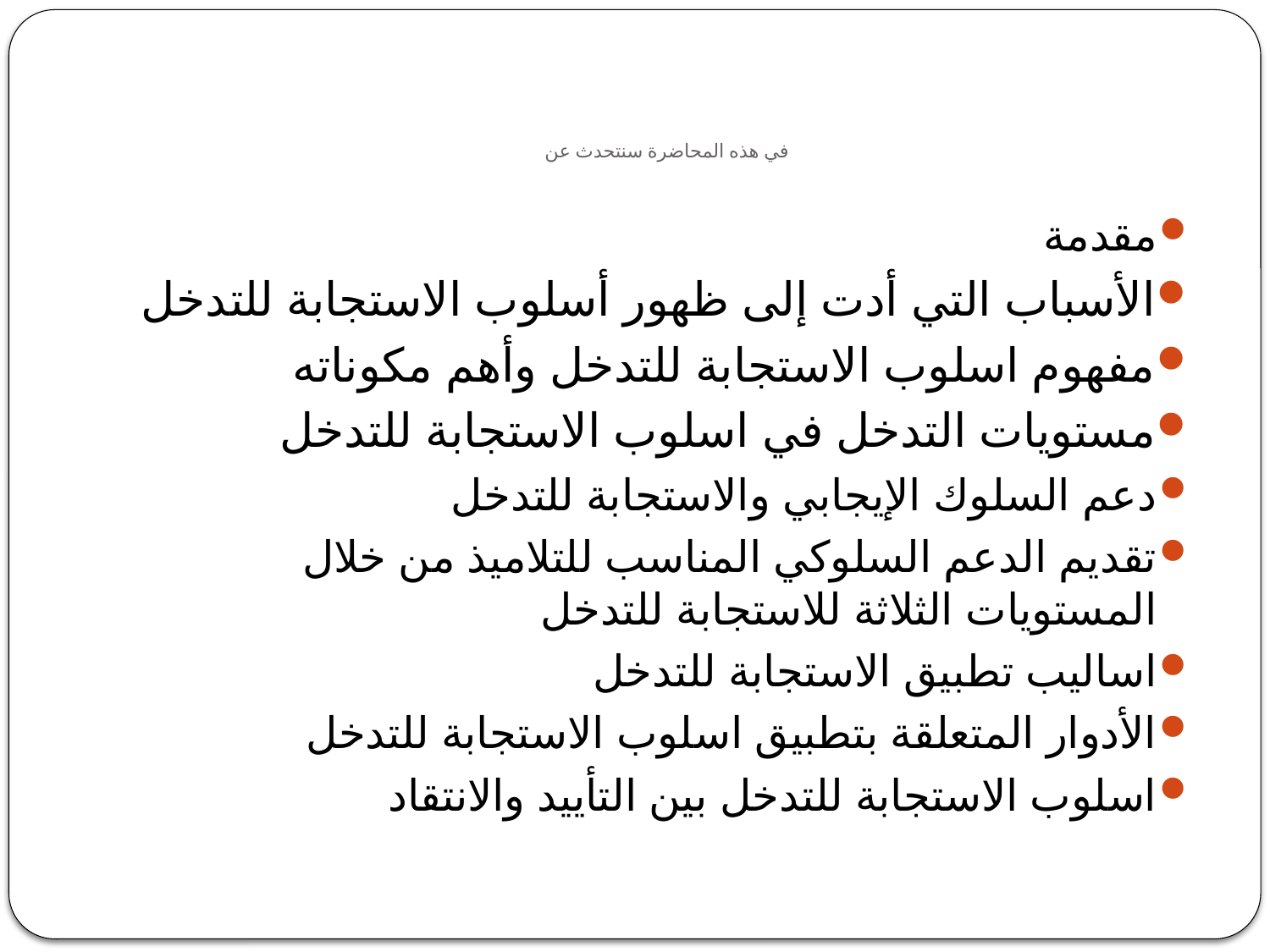

# في هذه المحاضرة سنتحدث عن
مقدمة
الأسباب التي أدت إلى ظهور أسلوب الاستجابة للتدخل
مفهوم اسلوب الاستجابة للتدخل وأهم مكوناته
مستويات التدخل في اسلوب الاستجابة للتدخل
دعم السلوك الإيجابي والاستجابة للتدخل
تقديم الدعم السلوكي المناسب للتلاميذ من خلال المستويات الثلاثة للاستجابة للتدخل
اساليب تطبيق الاستجابة للتدخل
الأدوار المتعلقة بتطبيق اسلوب الاستجابة للتدخل
اسلوب الاستجابة للتدخل بين التأييد والانتقاد